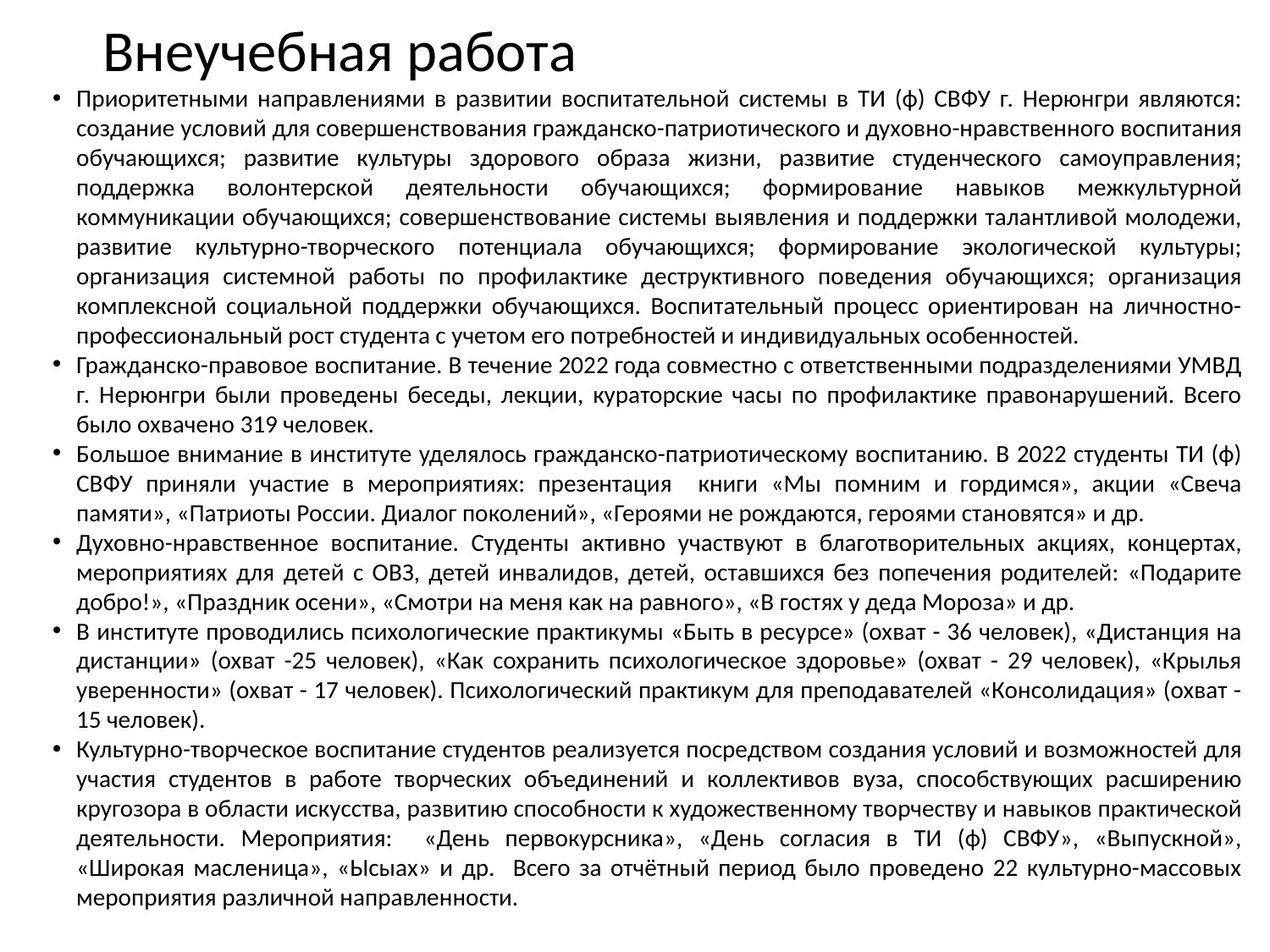

# Внеучебная работа
Приоритетными направлениями в развитии воспитательной системы в ТИ (ф) СВФУ г. Нерюнгри являются: создание условий для совершенствования гражданско-патриотического и духовно-нравственного воспитания обучающихся; развитие культуры здорового образа жизни, развитие студенческого самоуправления; поддержка волонтерской деятельности обучающихся; формирование навыков межкультурной коммуникации обучающихся; совершенствование системы выявления и поддержки талантливой молодежи, развитие культурно-творческого потенциала обучающихся; формирование экологической культуры; организация системной работы по профилактике деструктивного поведения обучающихся; организация комплексной социальной поддержки обучающихся. Воспитательный процесс ориентирован на личностно-профессиональный рост студента с учетом его потребностей и индивидуальных особенностей.
Гражданско-правовое воспитание. В течение 2022 года совместно с ответственными подразделениями УМВД г. Нерюнгри были проведены беседы, лекции, кураторские часы по профилактике правонарушений. Всего было охвачено 319 человек.
Большое внимание в институте уделялось гражданско-патриотическому воспитанию. В 2022 студенты ТИ (ф) СВФУ приняли участие в мероприятиях: презентация  книги «Мы помним и гордимся», акции «Свеча памяти», «Патриоты России. Диалог поколений», «Героями не рождаются, героями становятся» и др.
Духовно-нравственное воспитание. Студенты активно участвуют в благотворительных акциях, концертах, мероприятиях для детей с ОВЗ, детей инвалидов, детей, оставшихся без попечения родителей: «Подарите добро!», «Праздник осени», «Смотри на меня как на равного», «В гостях у деда Мороза» и др.
В институте проводились психологические практикумы «Быть в ресурсе» (охват - 36 человек), «Дистанция на дистанции» (охват -25 человек), «Как сохранить психологическое здоровье» (охват - 29 человек), «Крылья уверенности» (охват - 17 человек). Психологический практикум для преподавателей «Консолидация» (охват - 15 человек).
Культурно-творческое воспитание студентов реализуется посредством создания условий и возможностей для участия студентов в работе творческих объединений и коллективов вуза, способствующих расширению кругозора в области искусства, развитию способности к художественному творчеству и навыков практической деятельности. Мероприятия:  «День первокурсника», «День согласия в ТИ (ф) СВФУ», «Выпускной», «Широкая масленица», «Ысыах» и др.  Всего за отчётный период было проведено 22 культурно-массовых мероприятия различной направленности.